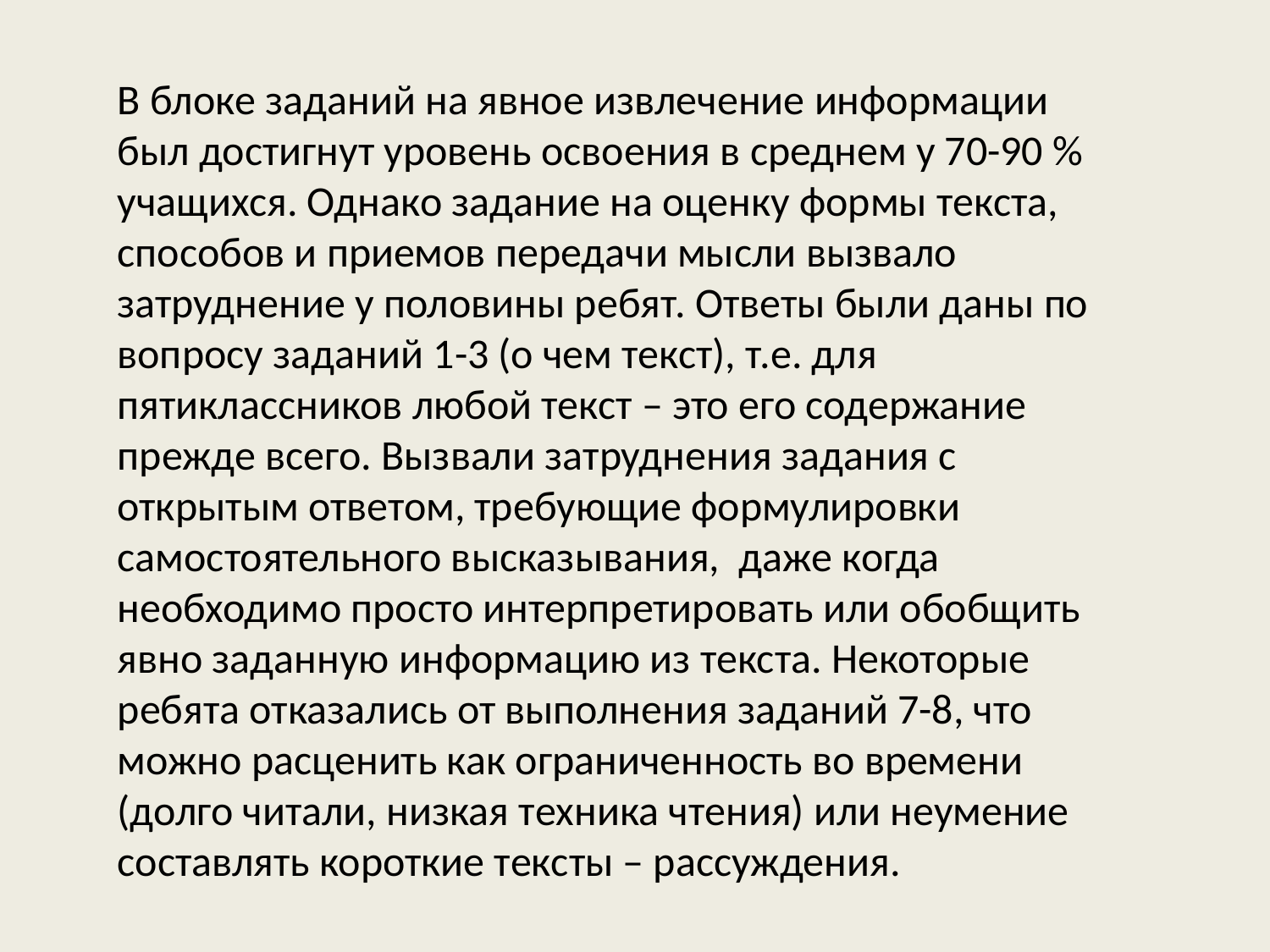

В блоке заданий на явное извлечение информации был достигнут уровень освоения в среднем у 70-90 % учащихся. Однако задание на оценку формы текста, способов и приемов передачи мысли вызвало затруднение у половины ребят. Ответы были даны по вопросу заданий 1-3 (о чем текст), т.е. для пятиклассников любой текст – это его содержание прежде всего. Вызвали затруднения задания с открытым ответом, требующие формулировки самостоятельного высказывания,  даже когда необходимо просто интерпретировать или обобщить явно заданную информацию из текста. Некоторые ребята отказались от выполнения заданий 7-8, что можно расценить как ограниченность во времени (долго читали, низкая техника чтения) или неумение составлять короткие тексты – рассуждения.